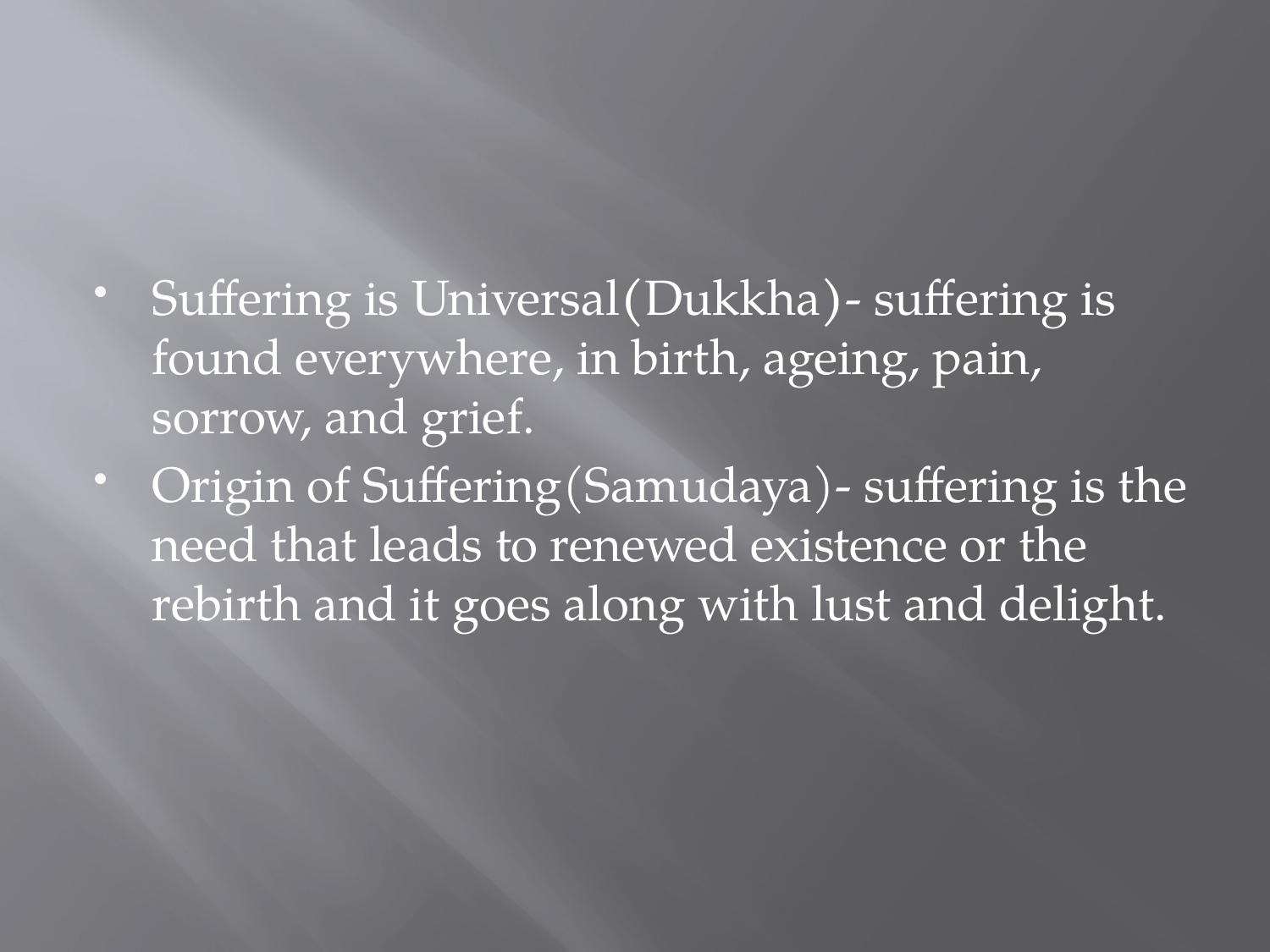

Suffering is Universal(Dukkha)- suffering is found everywhere, in birth, ageing, pain, sorrow, and grief.
Origin of Suffering(Samudaya)- suffering is the need that leads to renewed existence or the rebirth and it goes along with lust and delight.